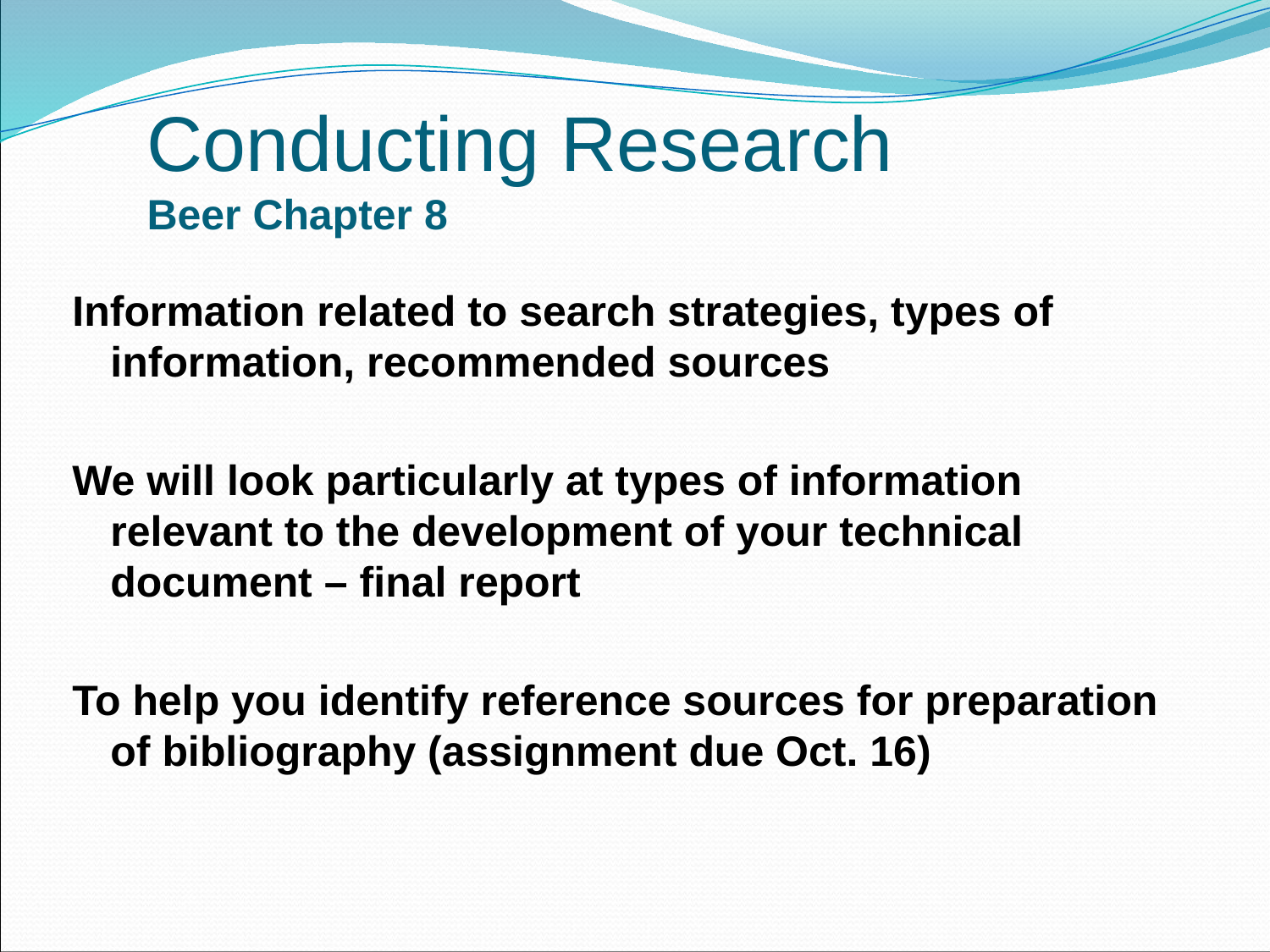

# Conducting Research Beer Chapter 8
Information related to search strategies, types of information, recommended sources

We will look particularly at types of information relevant to the development of your technical document – final report

To help you identify reference sources for preparation of bibliography (assignment due Oct. 16)